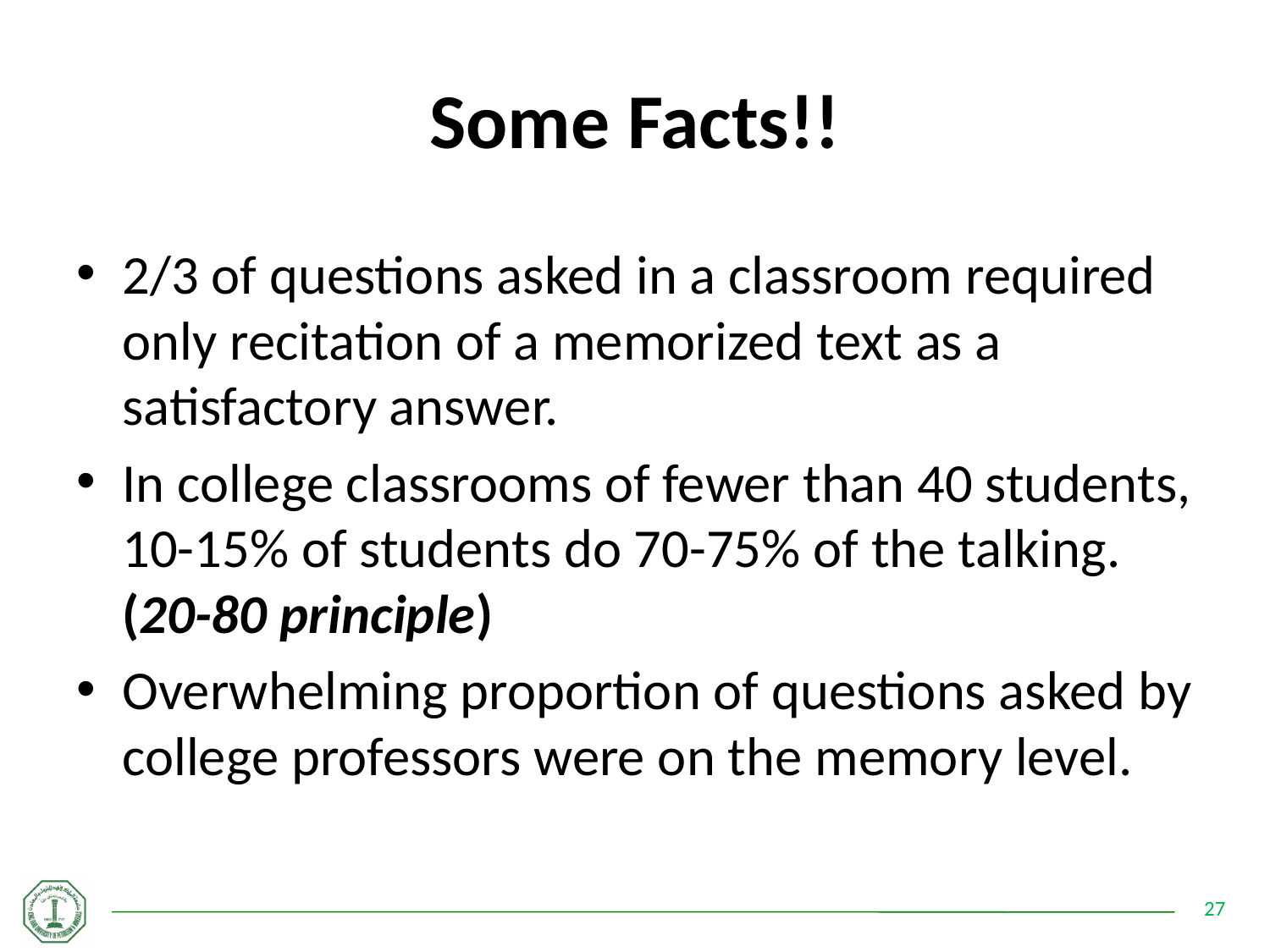

# Some Facts!!
2/3 of questions asked in a classroom required only recitation of a memorized text as a satisfactory answer.
In college classrooms of fewer than 40 students, 10-15% of students do 70-75% of the talking. (20-80 principle)
Overwhelming proportion of questions asked by college professors were on the memory level.

27